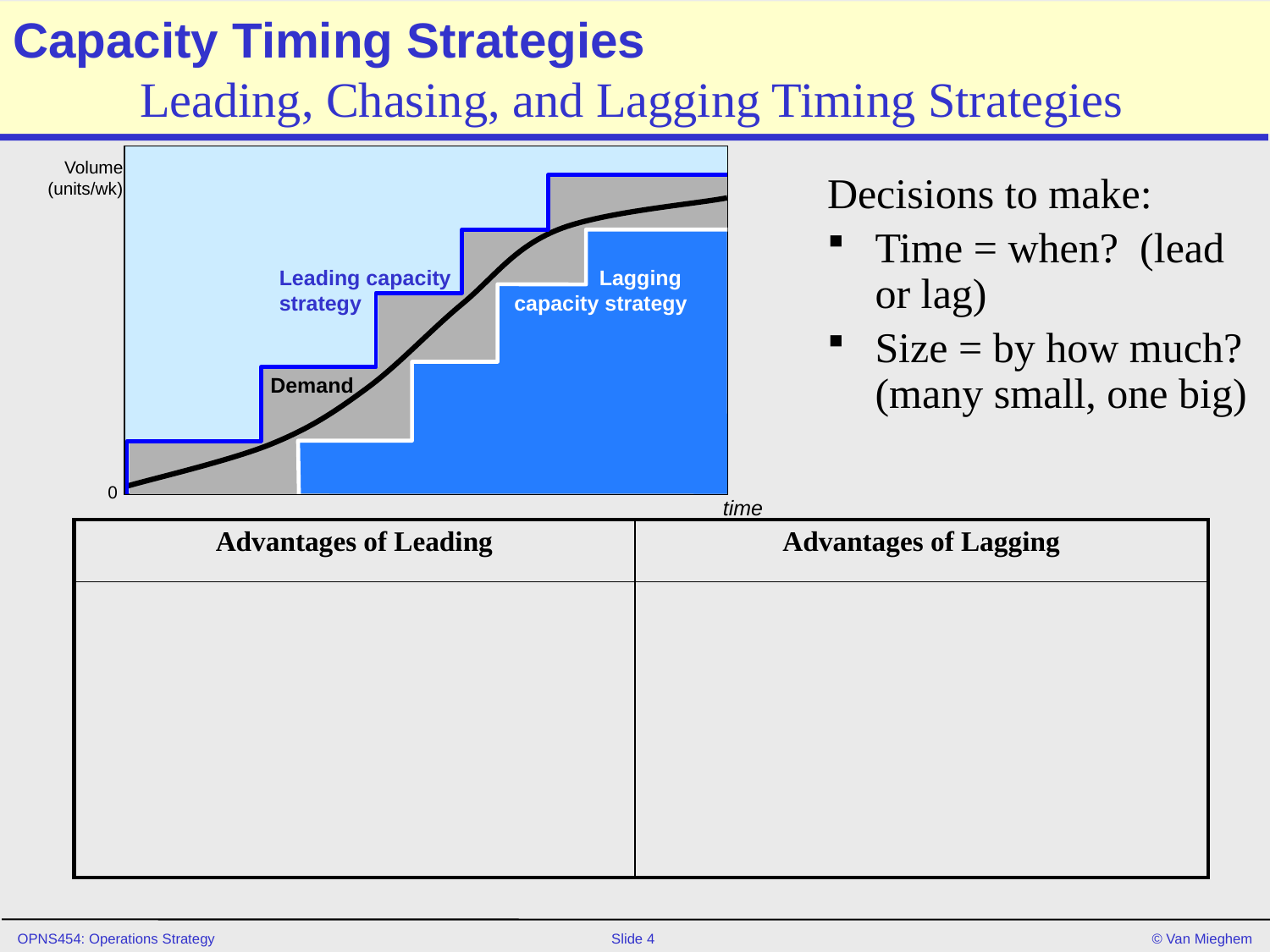

# Capacity Timing Strategies Leading, Chasing, and Lagging Timing Strategies

Volume
(units/wk)
Decisions to make:
Time = when?  (lead or lag)
Size = by how much? (many small, one big)

Leading capacity
strategy
Lagging
capacity strategy
Demand
0
time
| Advantages of Leading | Advantages of Lagging |
| --- | --- |
|  |  |